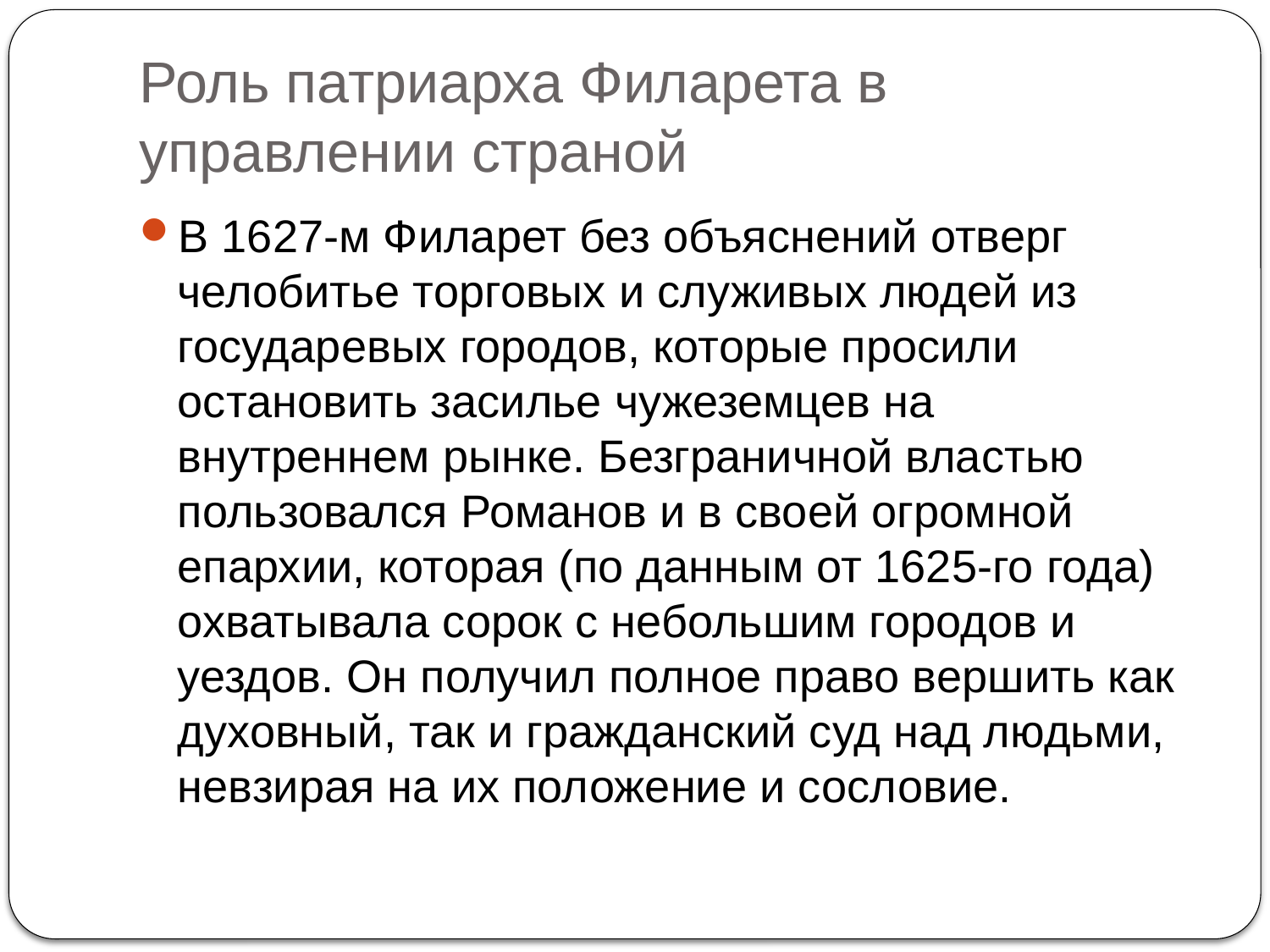

# Роль патриарха Филарета в управлении страной
В 1627-м Филарет без объяснений отверг челобитье торговых и служивых людей из государевых городов, которые просили остановить засилье чужеземцев на внутреннем рынке. Безграничной властью пользовался Романов и в своей огромной епархии, которая (по данным от 1625-го года) охватывала сорок с небольшим городов и уездов. Он получил полное право вершить как духовный, так и гражданский суд над людьми, невзирая на их положение и сословие.